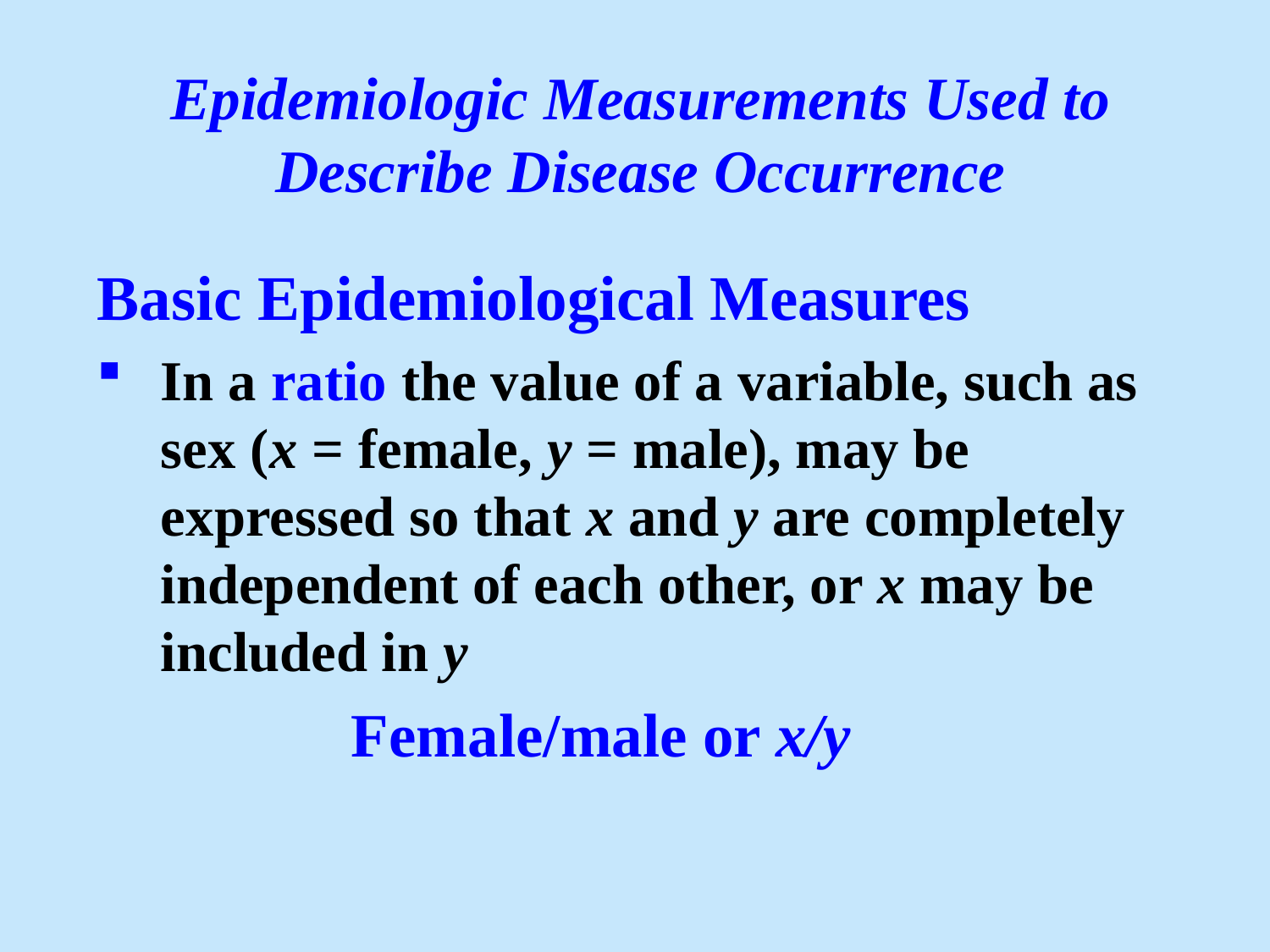

# Epidemiologic Measurements Used to Describe Disease Occurrence
Basic Epidemiological Measures
In a ratio the value of a variable, such as sex (x = female, y = male), may be expressed so that x and y are completely independent of each other, or x may be included in y
 		Female/male or x/y